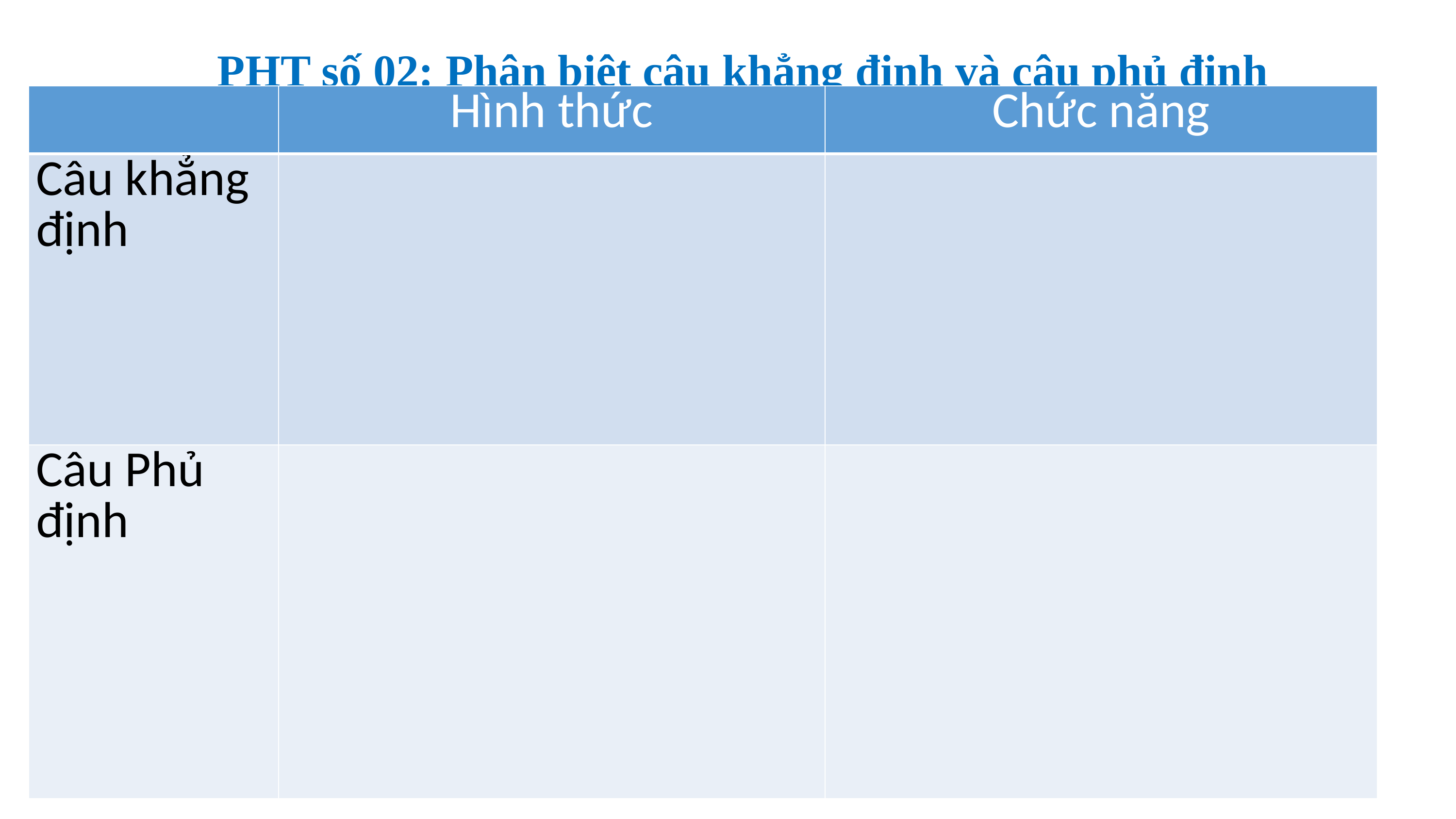

PHT số 02: Phân biệt câu khẳng định và câu phủ định

#
|  | Hình thức | Chức năng |
| --- | --- | --- |
| Câu khẳng định |  |  |
| Câu Phủ định |  |  |